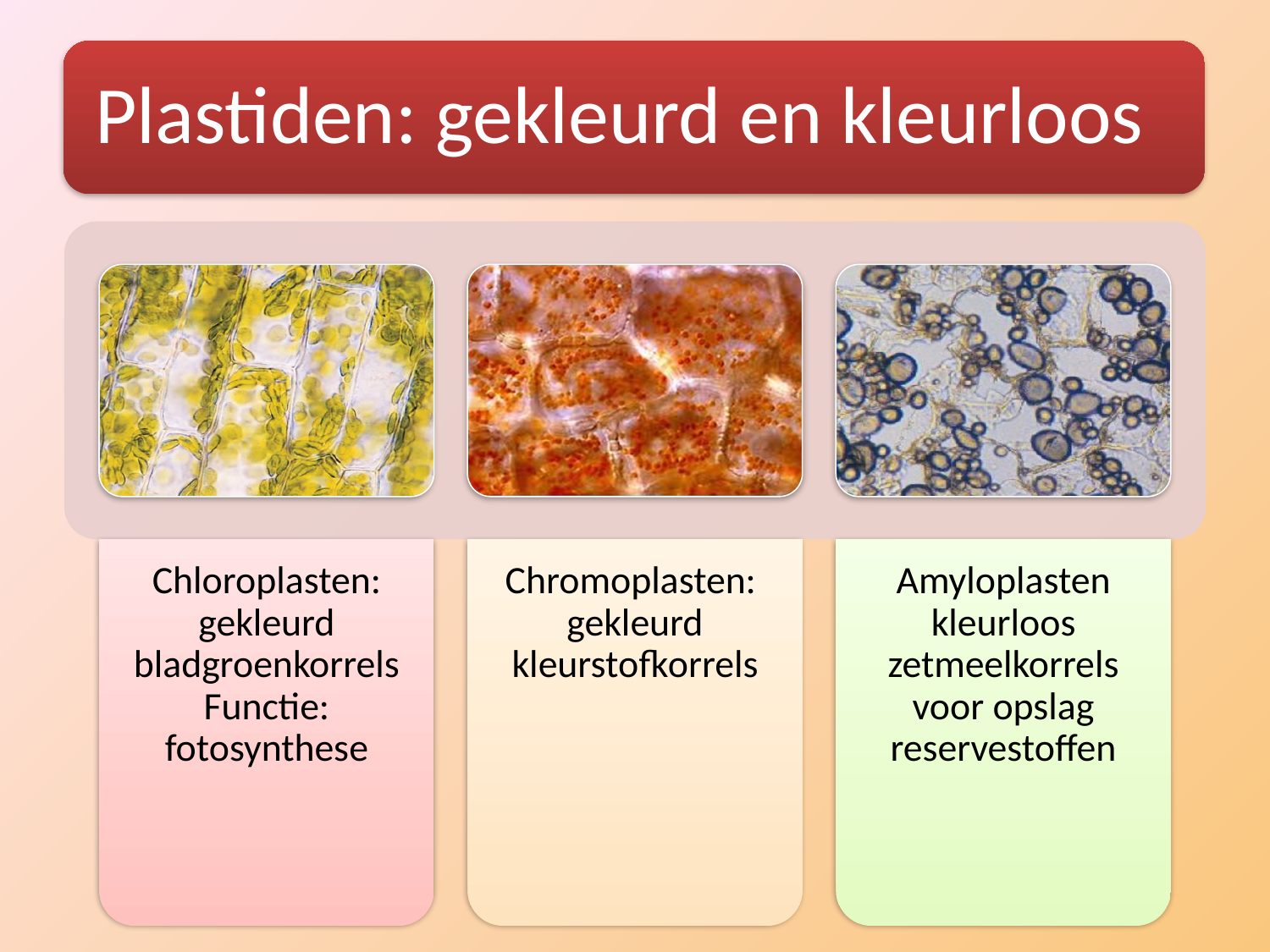

Plastiden: gekleurd en kleurloos
Chloroplasten: gekleurd bladgroenkorrels Functie: fotosynthese
Chromoplasten:  gekleurd kleurstofkorrels
Amyloplasten kleurloos zetmeelkorrels voor opslag reservestoffen